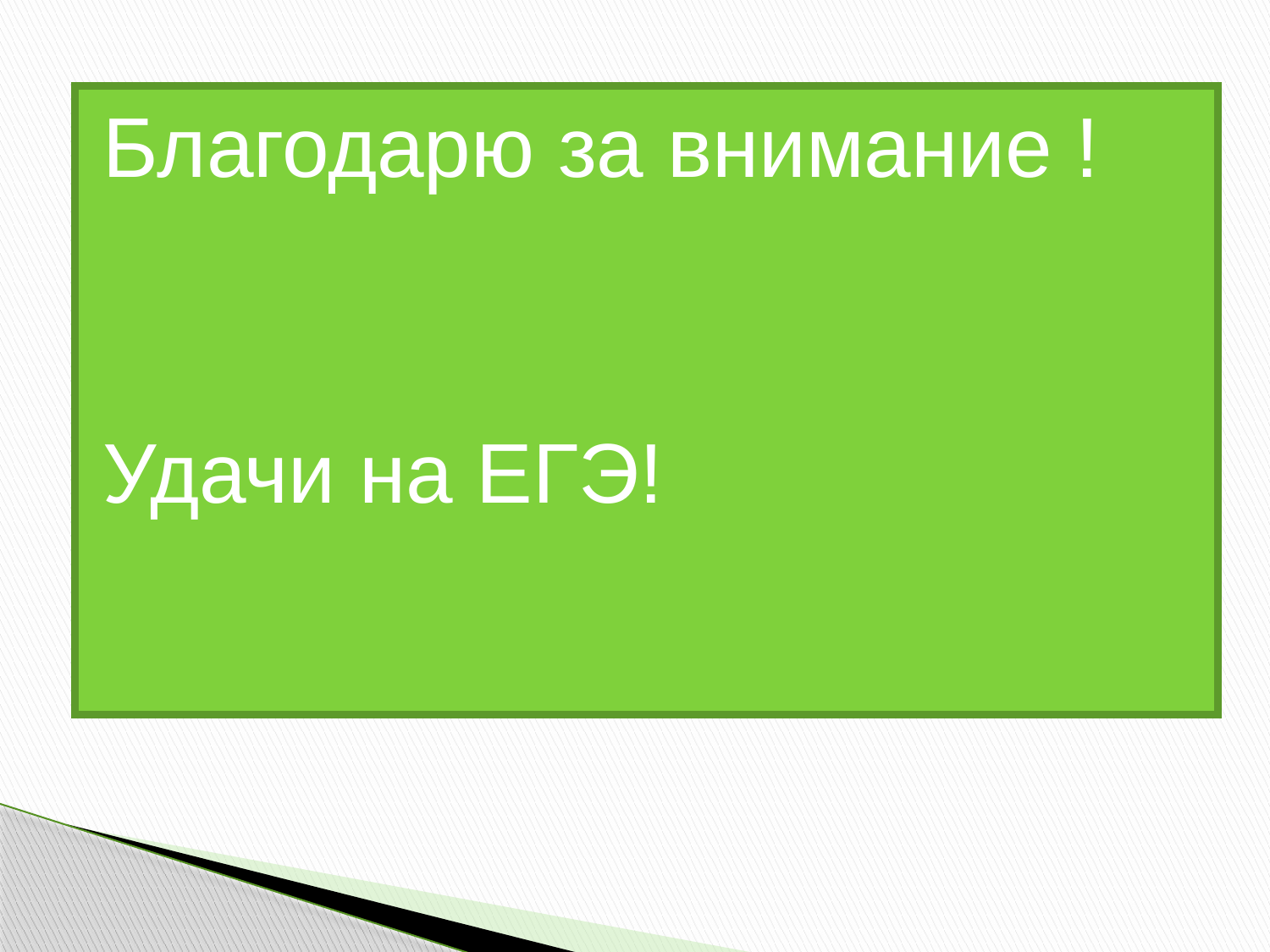

Благодарю за внимание !

Удачи на ЕГЭ!